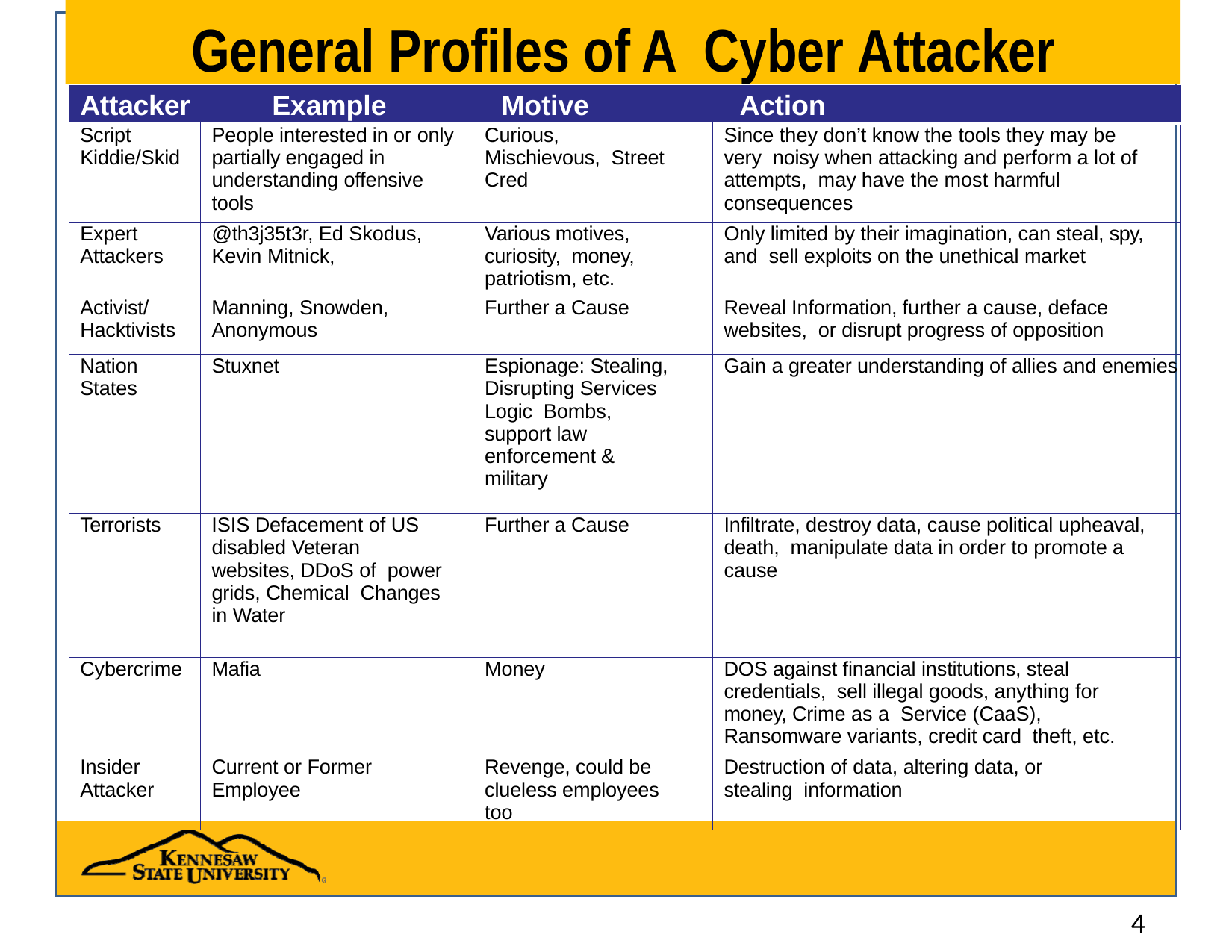

# General Profiles of A  Cyber Attacker
| Attacker Example Motive Action |  |  |  |
| --- | --- | --- | --- |
| Script Kiddie/Skid | People interested in or only partially engaged in understanding offensive tools | Curious, Mischievous, Street Cred | Since they don’t know the tools they may be very noisy when attacking and perform a lot of attempts, may have the most harmful consequences |
| Expert Attackers | @th3j35t3r, Ed Skodus, Kevin Mitnick, | Various motives, curiosity, money, patriotism, etc. | Only limited by their imagination, can steal, spy, and sell exploits on the unethical market |
| Activist/Hacktivists | Manning, Snowden, Anonymous | Further a Cause | Reveal Information, further a cause, deface websites, or disrupt progress of opposition |
| Nation States | Stuxnet | Espionage: Stealing, Disrupting Services Logic Bombs, support law enforcement & military | Gain a greater understanding of allies and enemies |
| Terrorists | ISIS Defacement of US disabled Veteran websites, DDoS of power grids, Chemical Changes in Water | Further a Cause | Infiltrate, destroy data, cause political upheaval, death, manipulate data in order to promote a cause |
| Cybercrime | Mafia | Money | DOS against financial institutions, steal credentials, sell illegal goods, anything for money, Crime as a Service (CaaS), Ransomware variants, credit card theft, etc. |
| Insider Attacker | Current or Former Employee | Revenge, could be clueless employees too | Destruction of data, altering data, or stealing information |